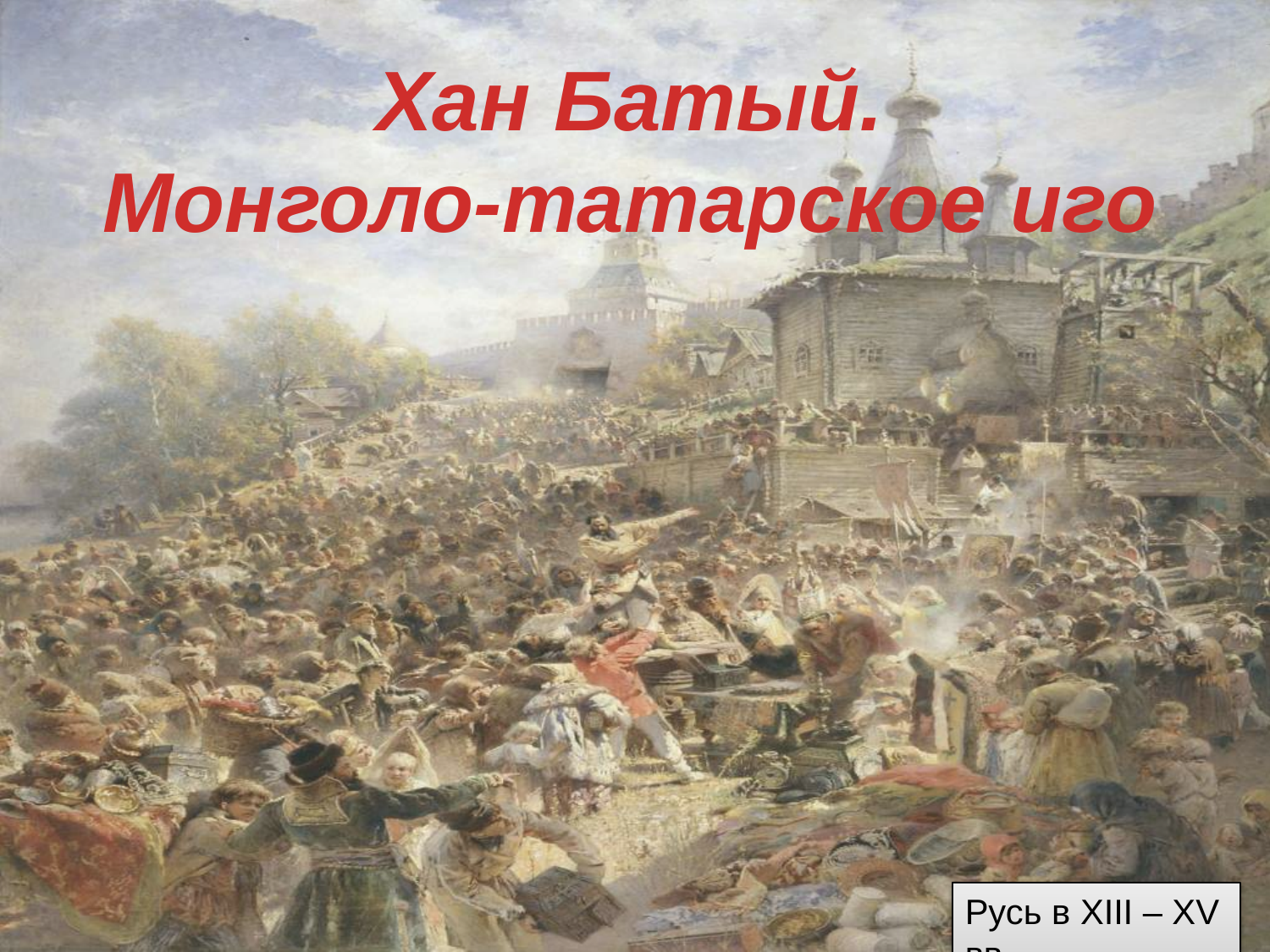

Хан Батый.
Монголо-татарское иго
Русь в XIII – XV вв.